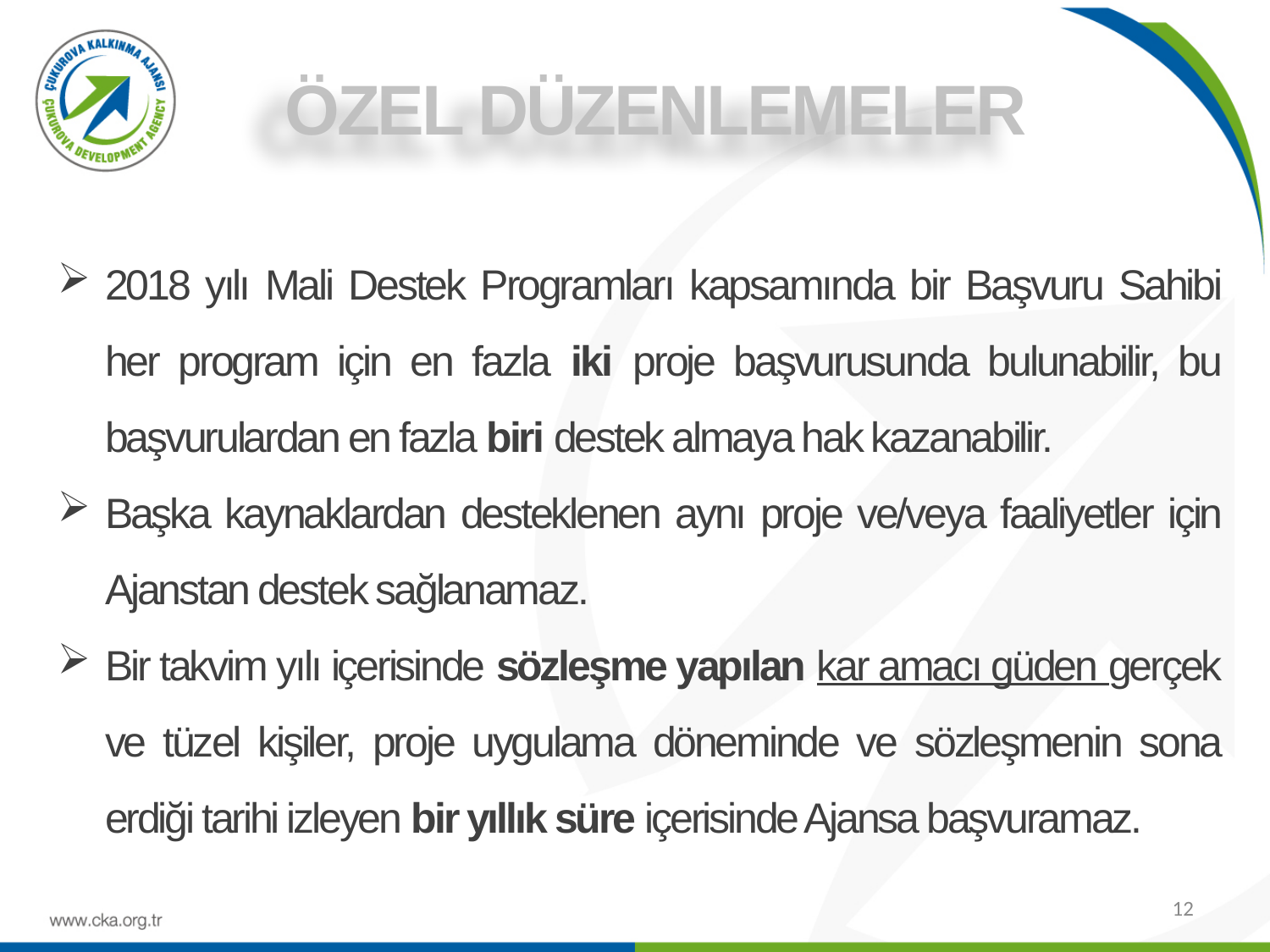

ÖZEL DÜZENLEMELER
2018 yılı Mali Destek Programları kapsamında bir Başvuru Sahibi her program için en fazla iki proje başvurusunda bulunabilir, bu başvurulardan en fazla biri destek almaya hak kazanabilir.
Başka kaynaklardan desteklenen aynı proje ve/veya faaliyetler için Ajanstan destek sağlanamaz.
Bir takvim yılı içerisinde sözleşme yapılan kar amacı güden gerçek ve tüzel kişiler, proje uygulama döneminde ve sözleşmenin sona erdiği tarihi izleyen bir yıllık süre içerisinde Ajansa başvuramaz.
12